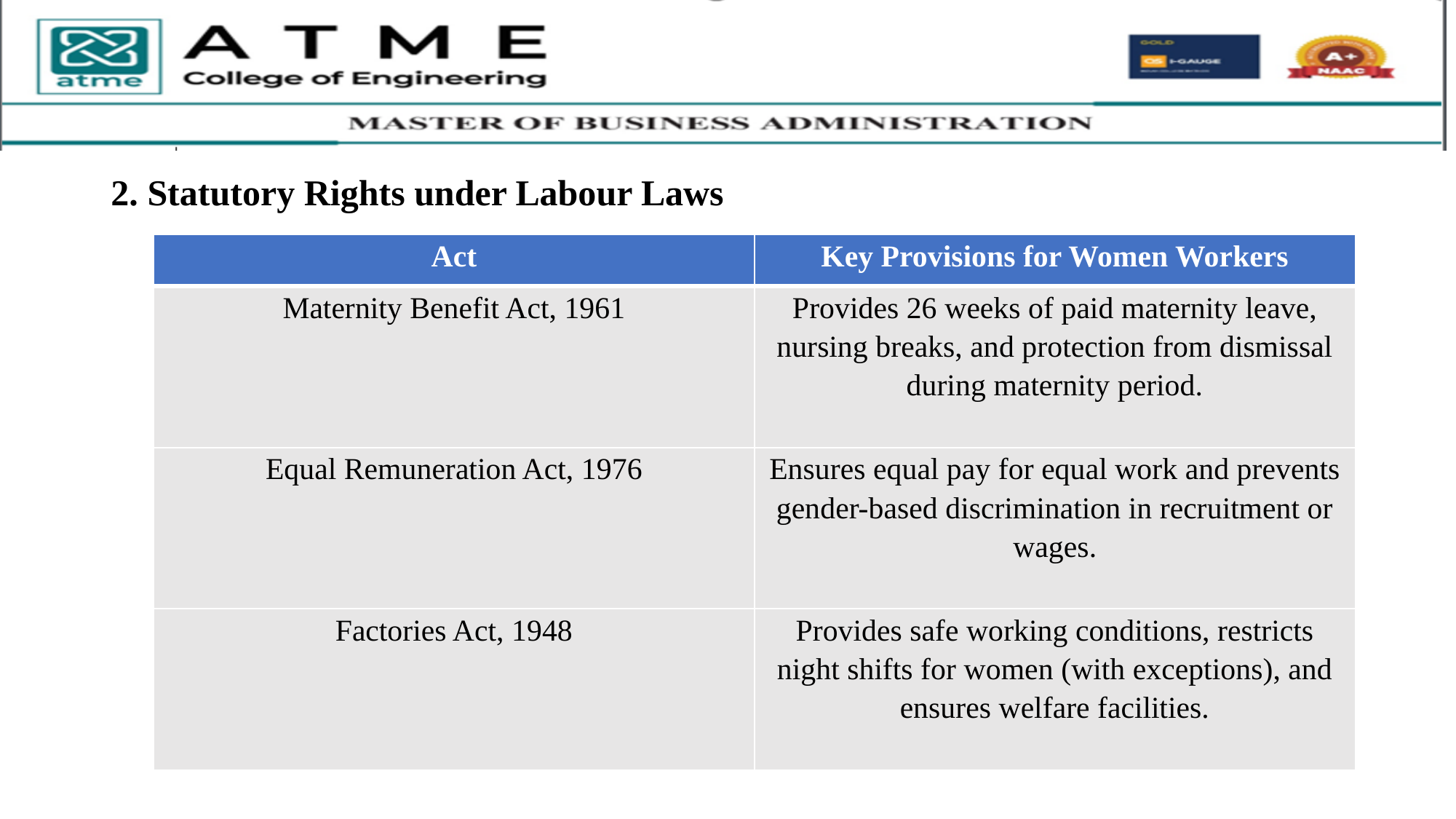

2. Statutory Rights under Labour Laws

| Act | Key Provisions for Women Workers |
| --- | --- |
| Maternity Benefit Act, 1961 | Provides 26 weeks of paid maternity leave, nursing breaks, and protection from dismissal during maternity period. |
| Equal Remuneration Act, 1976 | Ensures equal pay for equal work and prevents gender-based discrimination in recruitment or wages. |
| Factories Act, 1948 | Provides safe working conditions, restricts night shifts for women (with exceptions), and ensures welfare facilities. |